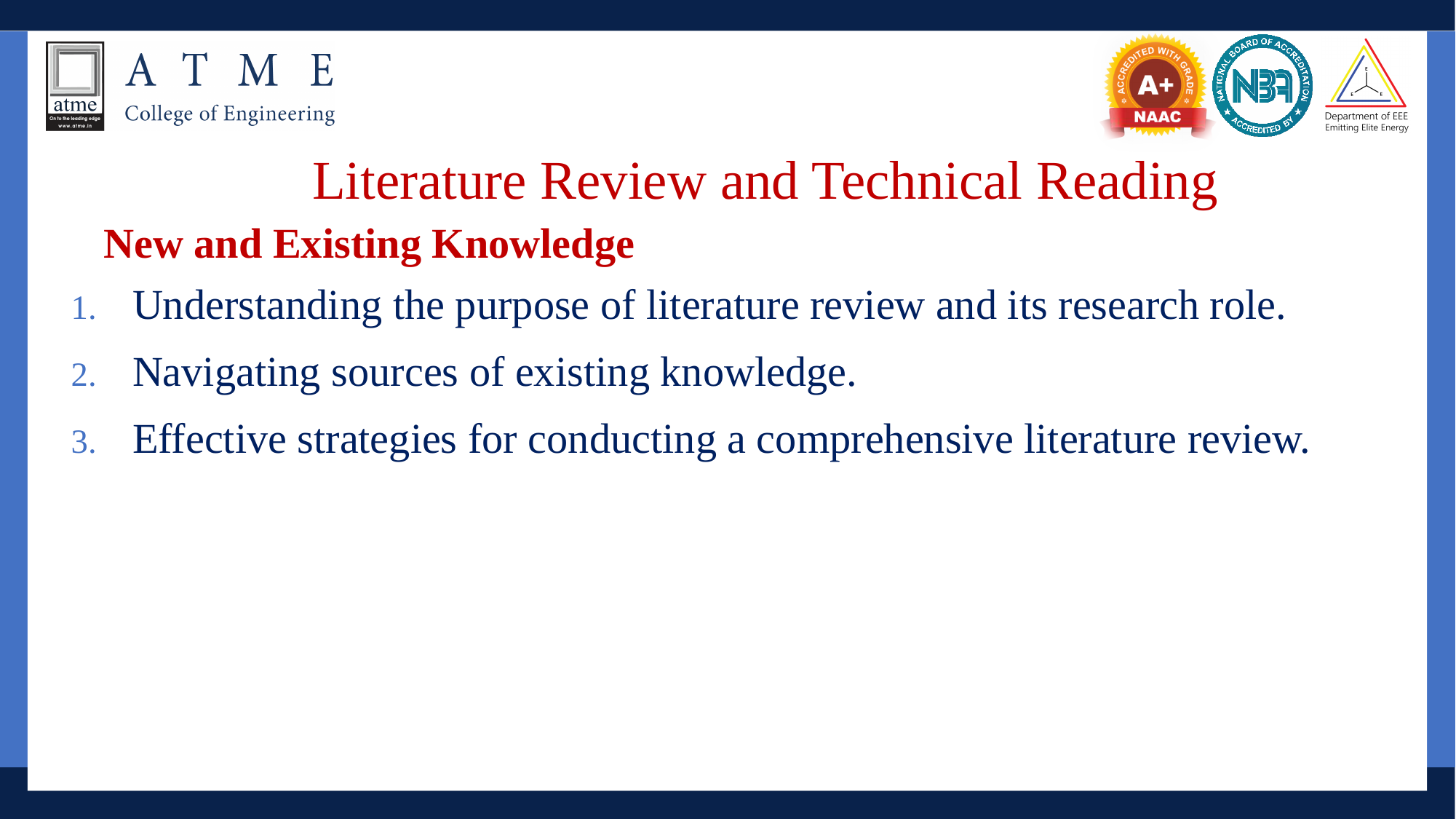

# Literature Review and Technical Reading
New and Existing Knowledge
Understanding the purpose of literature review and its research role.
Navigating sources of existing knowledge.
Effective strategies for conducting a comprehensive literature review.